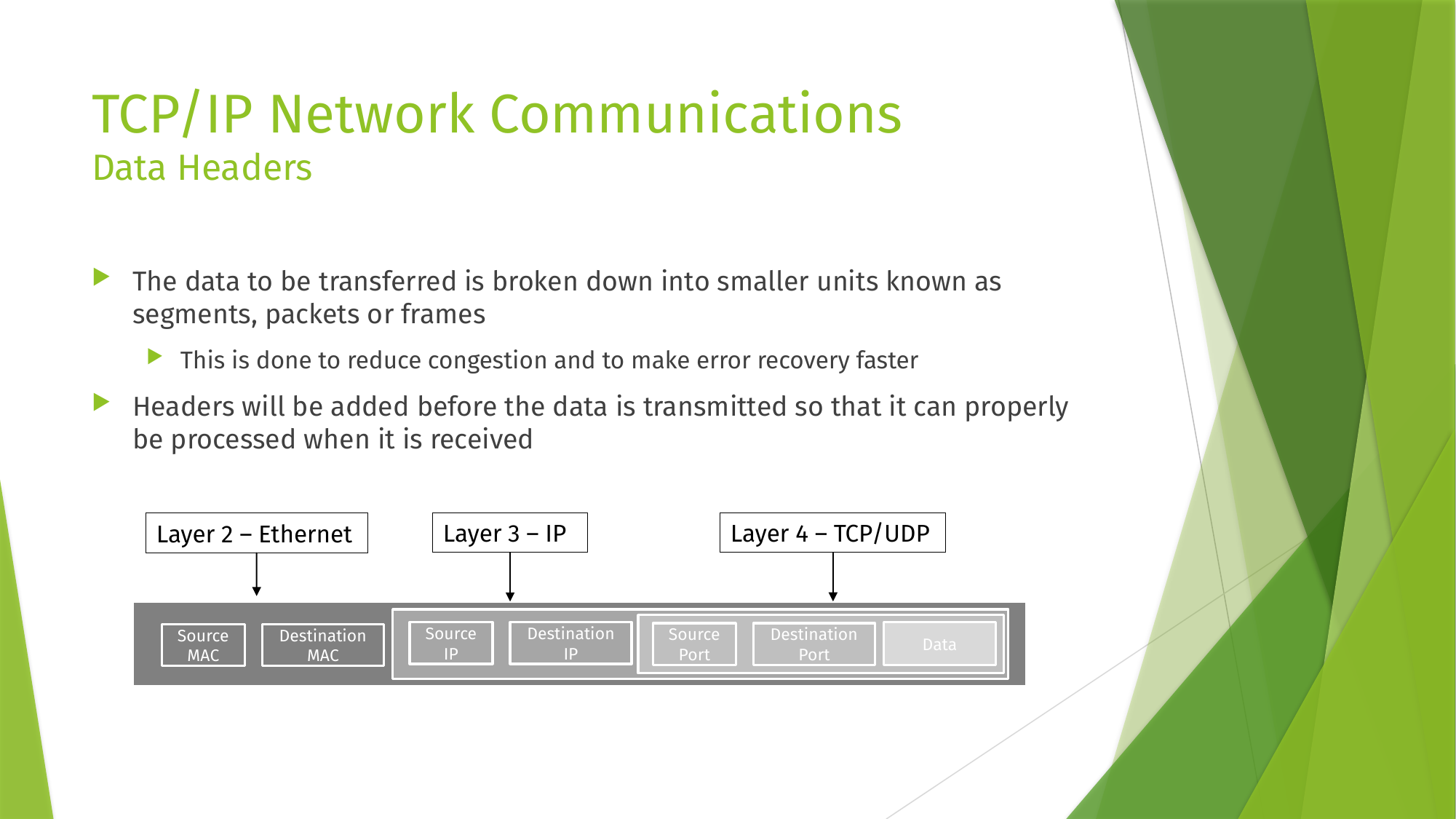

# TCP/IP Network Communications Data Headers
The data to be transferred is broken down into smaller units known as segments, packets or frames
This is done to reduce congestion and to make error recovery faster
Headers will be added before the data is transmitted so that it can properly be processed when it is received
Layer 4 – TCP/UDP

Source Port
Destination Port
Layer 3 – IP

Source IP
Destination IP
Layer 2 – Ethernet

Source MAC
Destination MAC
Data